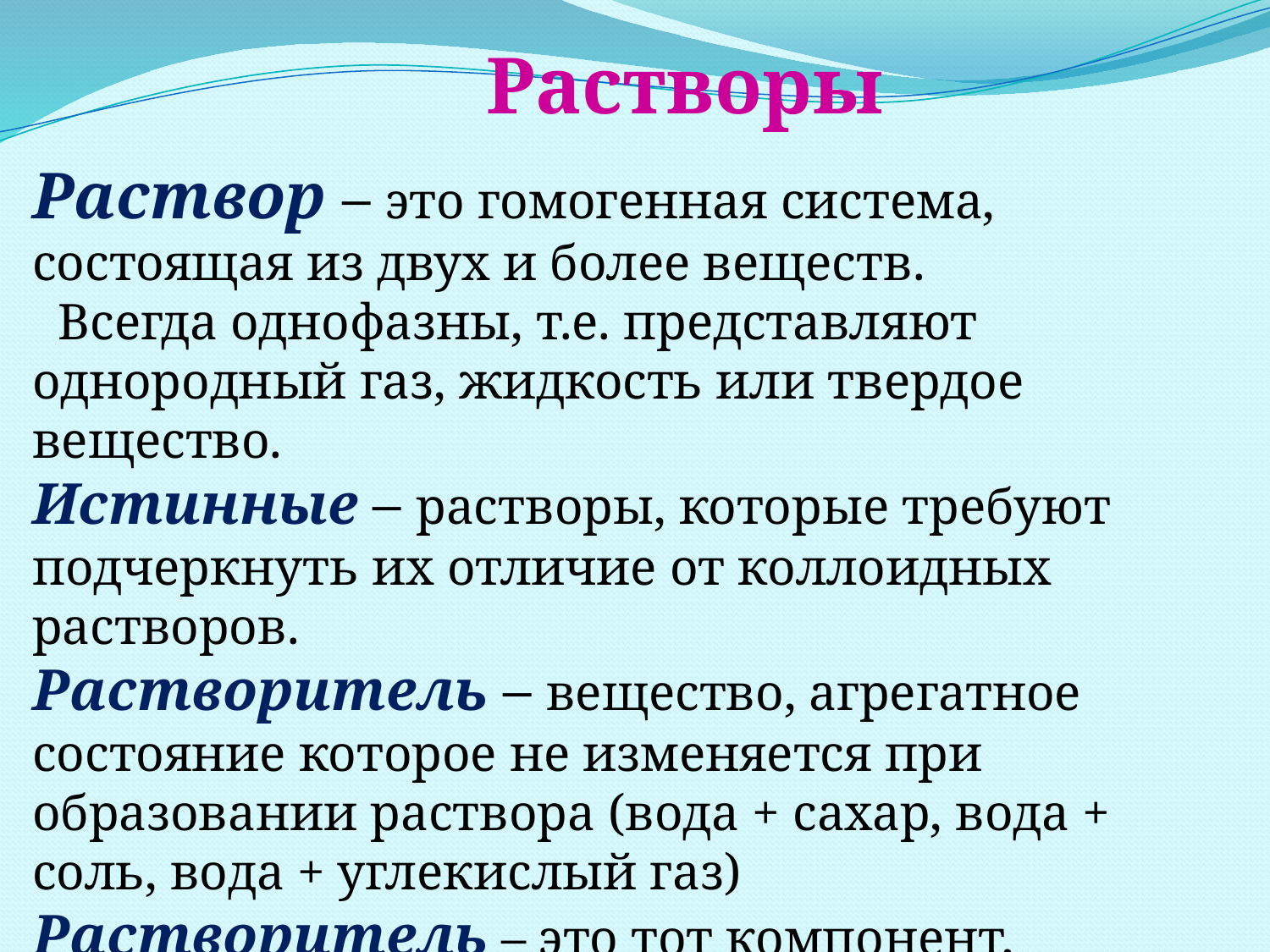

Растворы
Раствор – это гомогенная система, состоящая из двух и более веществ.
  Всегда однофазны, т.е. представляют однородный газ, жидкость или твердое вещество.
Истинные – растворы, которые требуют подчеркнуть их отличие от коллоидных растворов.
Растворитель – вещество, агрегатное состояние которое не изменяется при образовании раствора (вода + сахар, вода + соль, вода + углекислый газ)
Растворитель – это тот компонент, которого больше в растворе.